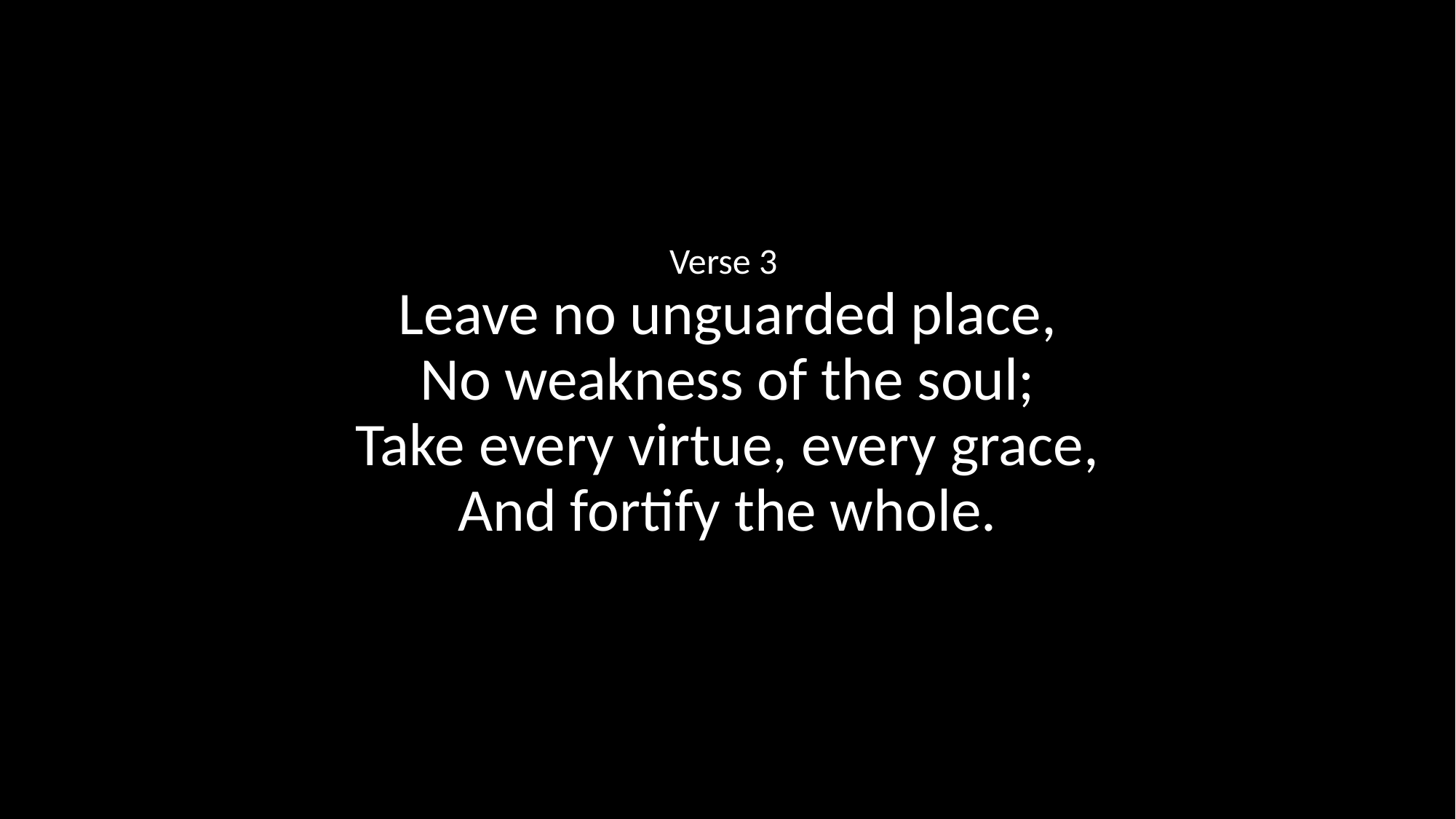

Verse 3
Leave no unguarded place,
No weakness of the soul;
Take every virtue, every grace,
And fortify the whole.